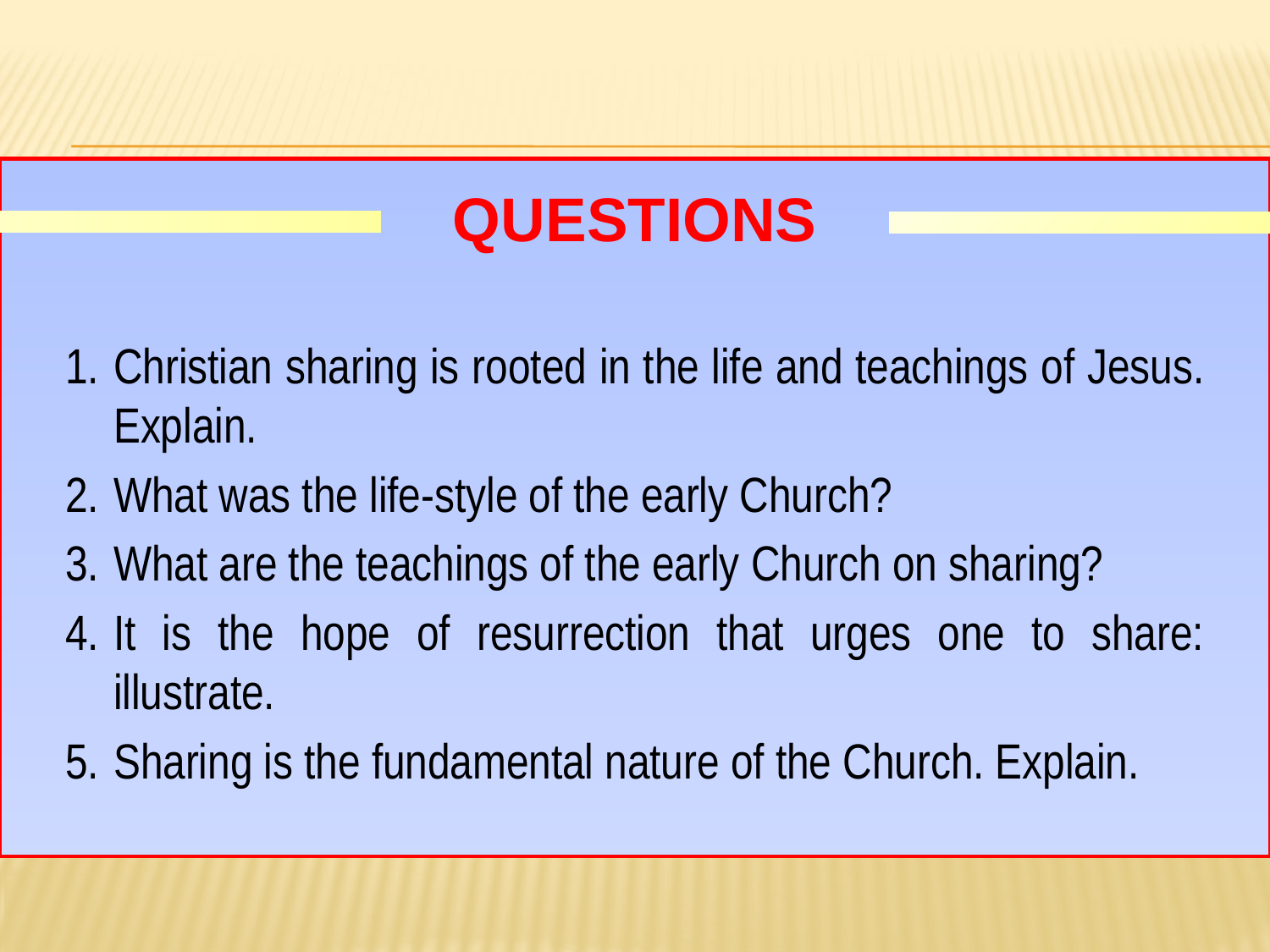

# Questions

1.	Christian sharing is rooted in the life and teachings of Jesus. Explain.
2.	What was the life-style of the early Church?
3.	What are the teachings of the early Church on sharing?
4.	It is the hope of resurrection that urges one to share: illustrate.
5.	Sharing is the fundamental nature of the Church. Explain.